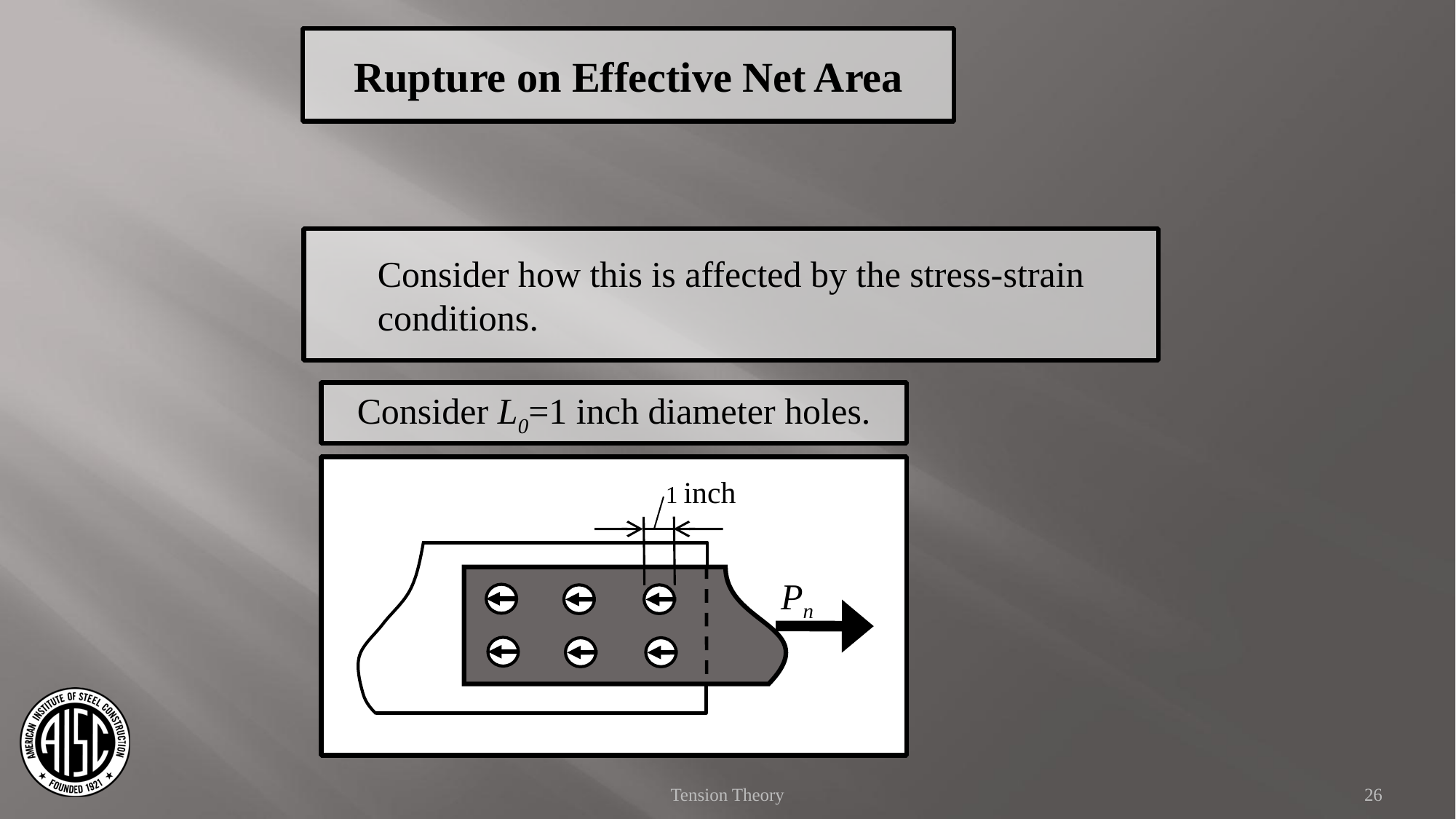

Rupture on Effective Net Area
Consider how this is affected by the stress-strain conditions.
Consider L0=1 inch diameter holes.

1 inch

Pn

Tension Theory
26